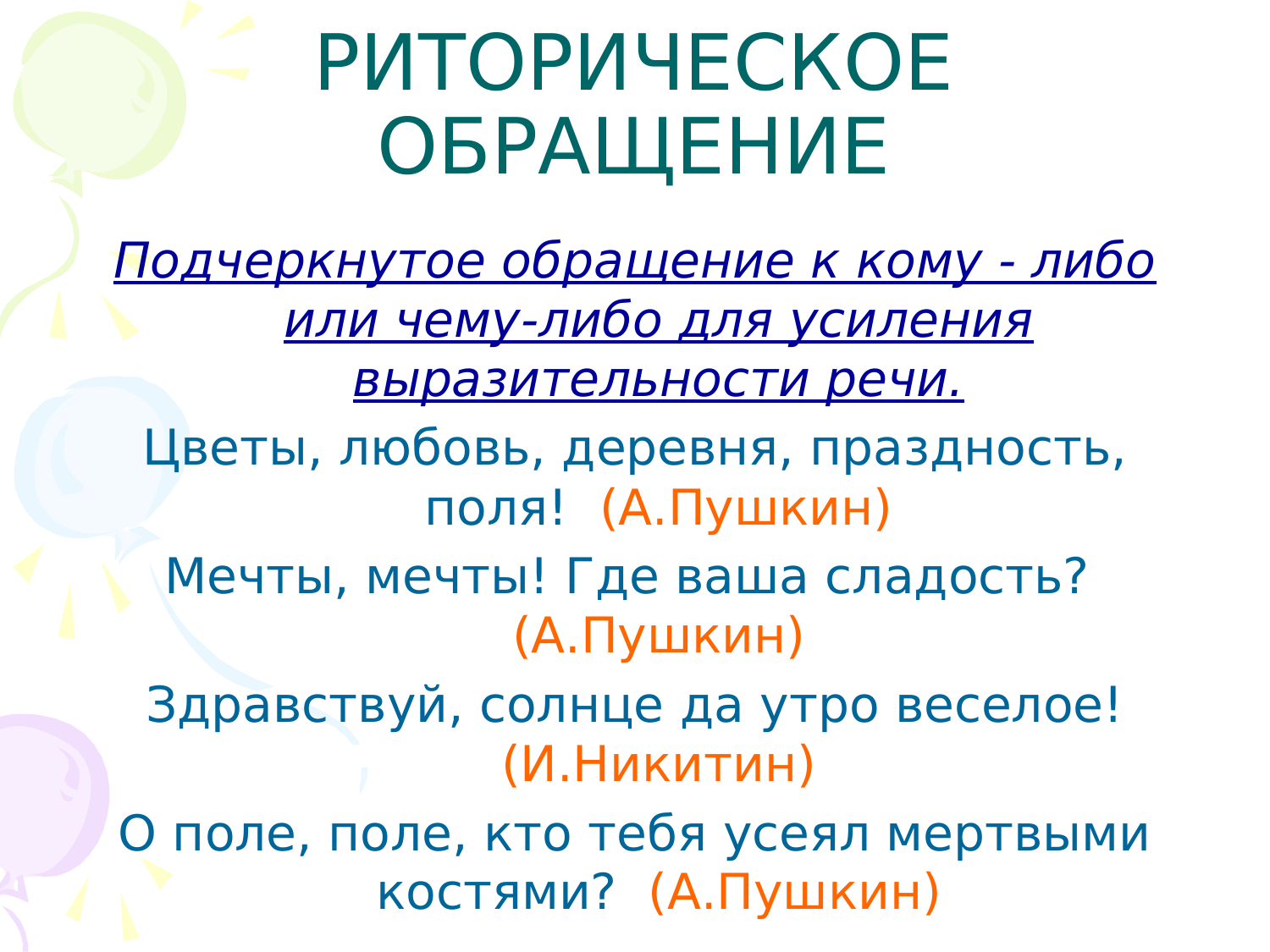

# РИТОРИЧЕСКОЕ ОБРАЩЕНИЕ
Подчеркнутое обращение к кому - либо или чему-либо для усиления выразительности речи.
Цветы, любовь, деревня, праздность, поля!  (А.Пушкин)
Мечты, мечты! Где ваша сладость?  (А.Пушкин)
Здравствуй, солнце да утро веселое! (И.Никитин)
О поле, поле, кто тебя усеял мертвыми костями?  (А.Пушкин)